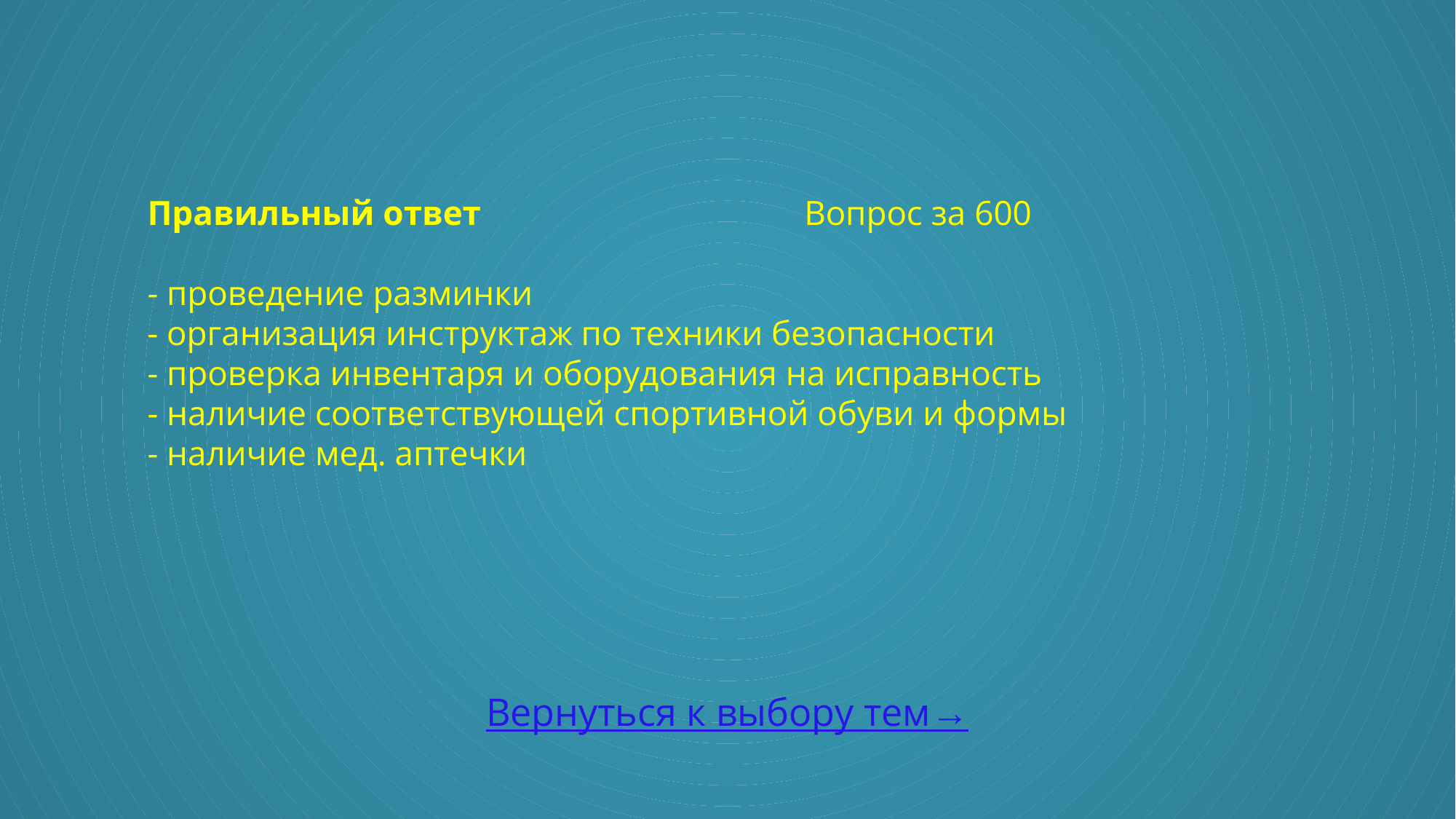

# Правильный ответ                                     Вопрос за 600 - проведение разминки - организация инструктаж по техники безопасности - проверка инвентаря и оборудования на исправность - наличие соответствующей спортивной обуви и формы - наличие мед. аптечки
Вернуться к выбору тем→